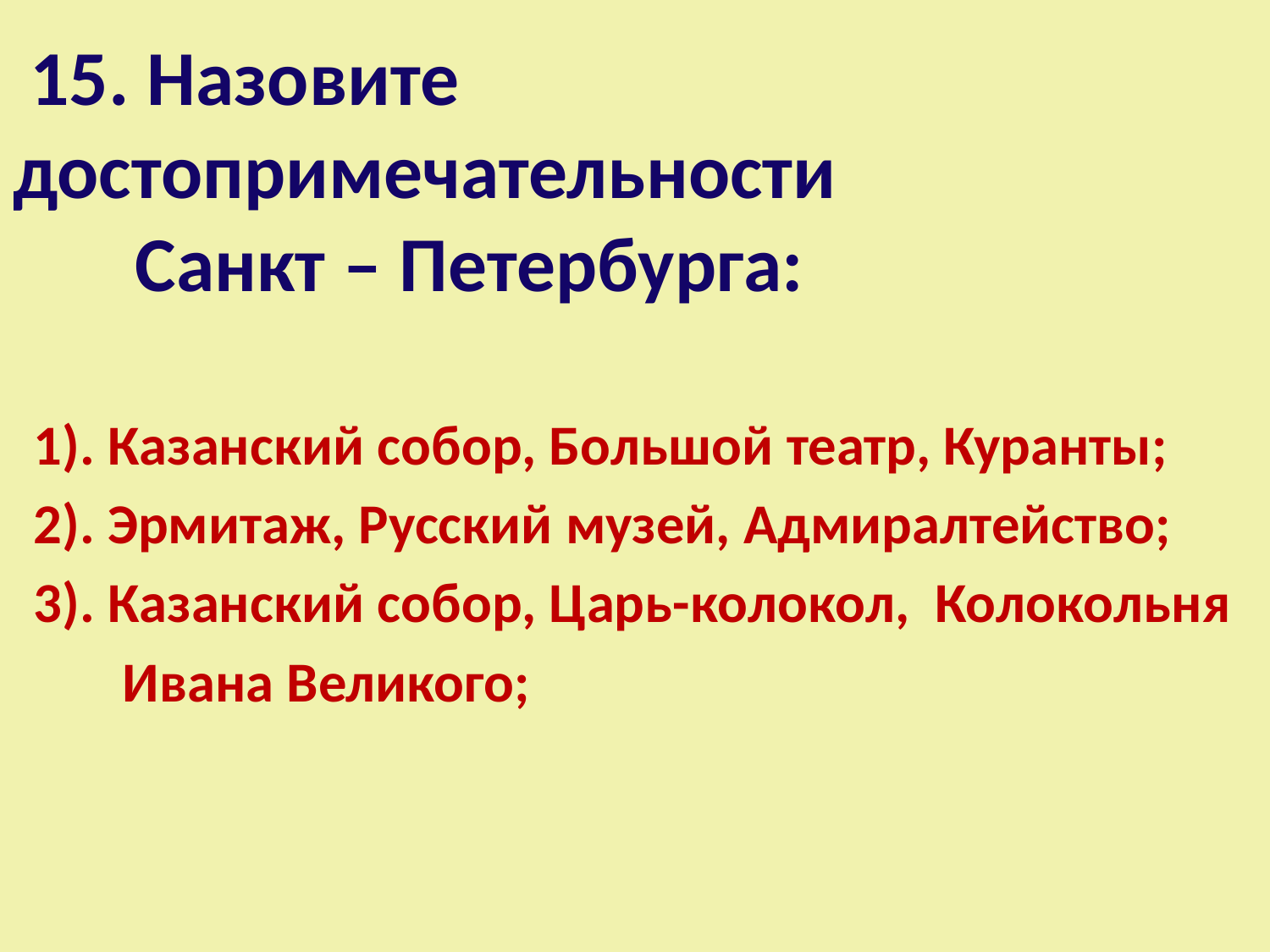

# 15. Назовите 	  	достопримечательности Санкт – Петербурга:
1). Казанский собор, Большой театр, Куранты;
2). Эрмитаж, Русский музей, Адмиралтейство;
3). Казанский собор, Царь-колокол,  Колокольня
       Ивана Великого;